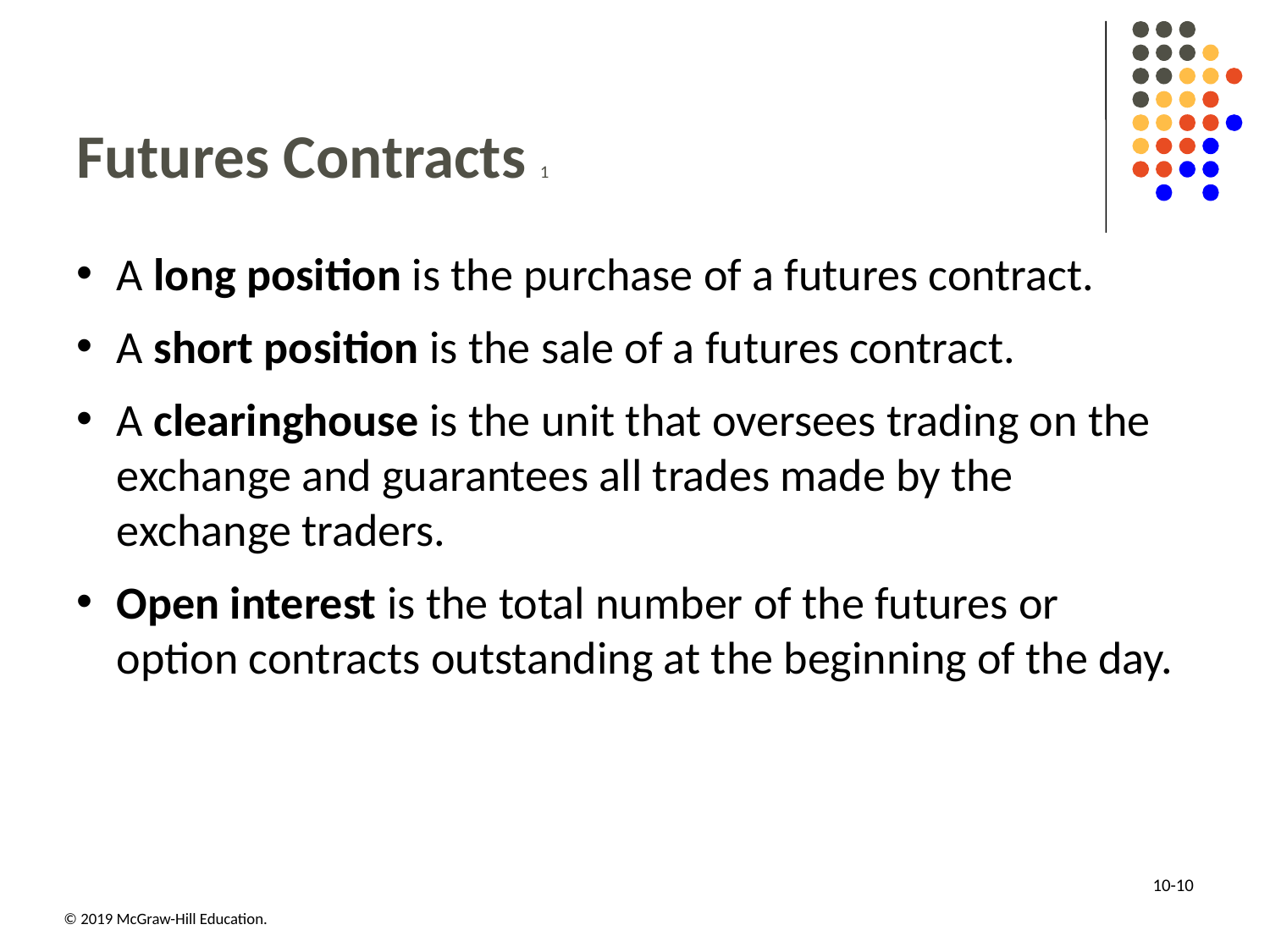

# Futures Contracts 1
A long position is the purchase of a futures contract.
A short position is the sale of a futures contract.
A clearinghouse is the unit that oversees trading on the exchange and guarantees all trades made by the exchange traders.
Open interest is the total number of the futures or option contracts outstanding at the beginning of the day.
10-10